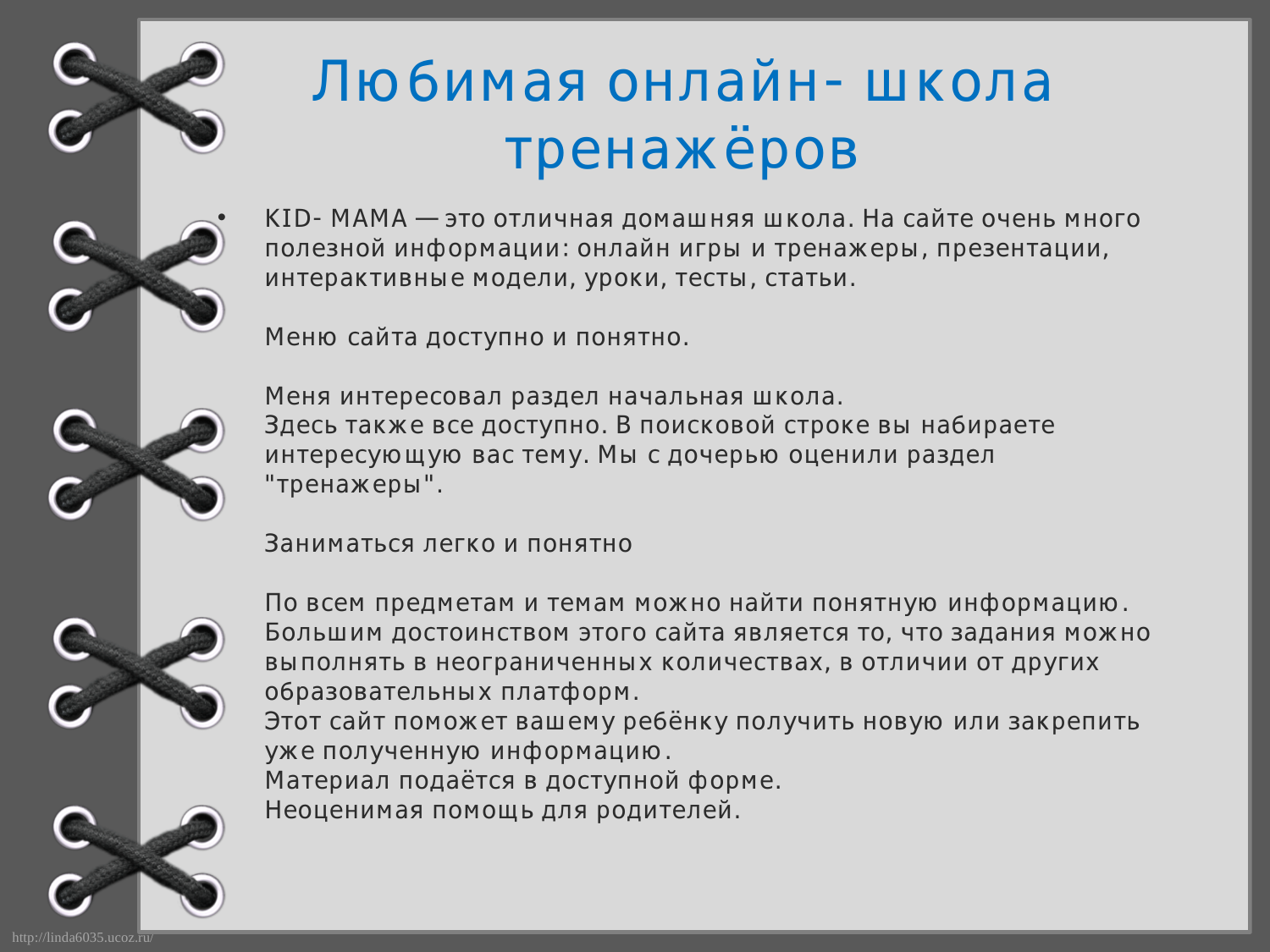

# Любимая онлайн- школа тренажёров
KID- MAMA — это отличная домашняя школа. На сайте очень много полезной информации: онлайн игры и тренажеры, презентации, интерактивные модели, уроки, тесты, статьи.
Меню сайта доступно и понятно.
Меня интересовал раздел начальная школа.
Здесь также все доступно. В поисковой строке вы набираете интересующую вас тему. Мы с дочерью оценили раздел "тренажеры".
Заниматься легко и понятно
По всем предметам и темам можно найти понятную информацию.
Большим достоинством этого сайта является то, что задания можно выполнять в неограниченных количествах, в отличии от других образовательных платформ.
Этот сайт поможет вашему ребёнку получить новую или закрепить уже полученную информацию.
Материал подаётся в доступной форме.
Неоценимая помощь для родителей.